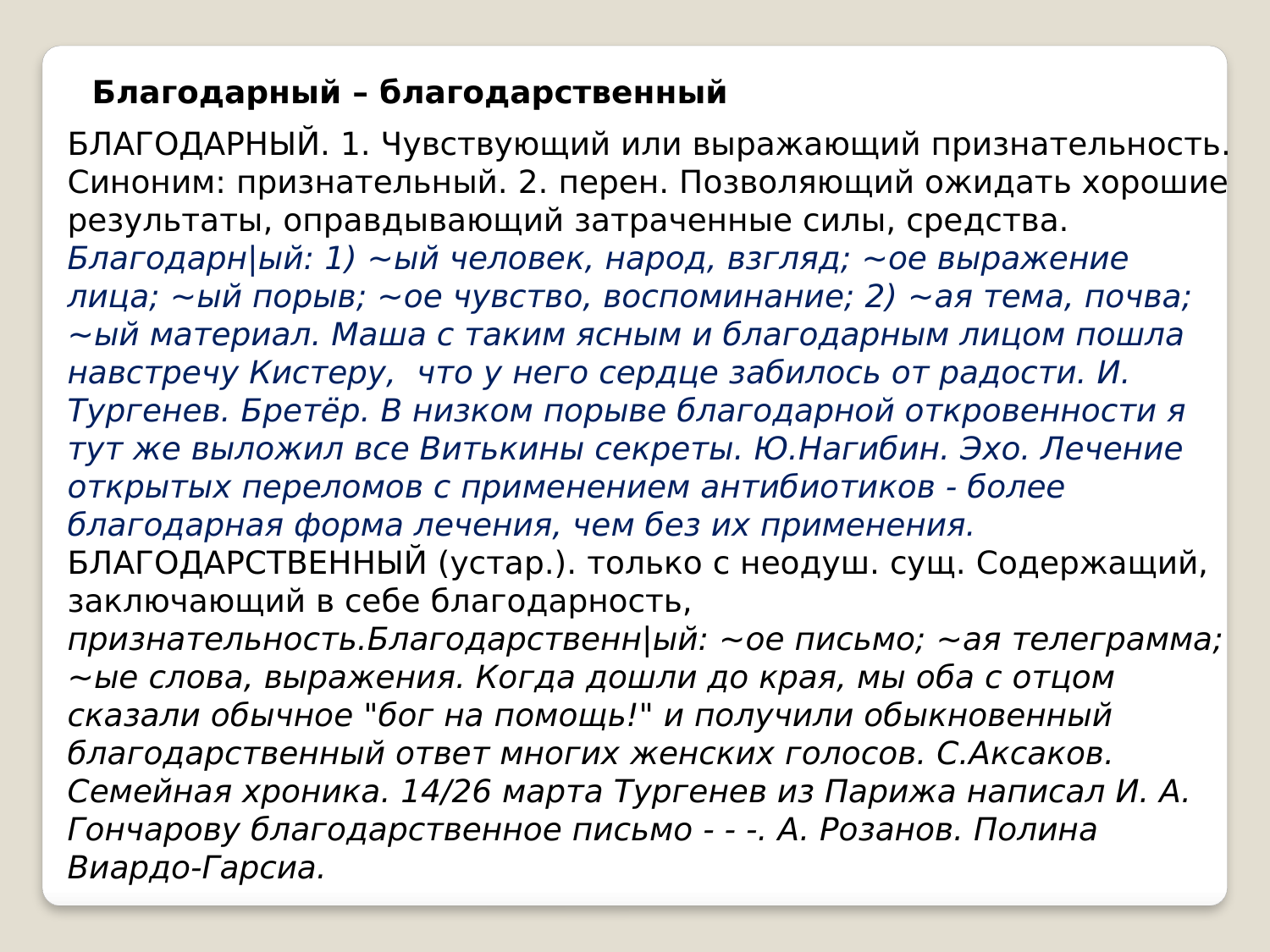

Благодарный – благодарственный
БЛАГОДАРНЫЙ. 1. Чувствующий или выражающий признательность. Синоним: признательный. 2. перен. Позволяющий ожидать хорошие результаты, оправдывающий затраченные силы, средства. Благодарн|ый: 1) ~ый человек, народ, взгляд; ~ое выражение лица; ~ый порыв; ~ое чувство, воспоминание; 2) ~ая тема, почва; ~ый материал. Маша с таким ясным и благодарным лицом пошла навстречу Кистеру,  что у него сердце забилось от радости. И. Тургенев. Бретёр. В низком порыве благодарной откровенности я тут же выложил все Витькины секреты. Ю.Нагибин. Эхо. Лечение открытых переломов с применением антибиотиков - более благодарная форма лечения, чем без их применения.
БЛАГОДАРСТВЕННЫЙ (устар.). только с неодуш. сущ. Содержащий, заключающий в себе благодарность, признательность.Благодарственн|ый: ~ое письмо; ~ая телеграмма; ~ые слова, выражения. Когда дошли до края, мы оба с отцом сказали обычное "бог на помощь!" и получили обыкновенный благодарственный ответ многих женских голосов. С.Аксаков. Семейная хроника. 14/26 марта Тургенев из Парижа написал И. А. Гончарову благодарственное письмо - - -. А. Розанов. Полина Виардо-Гарсиа.